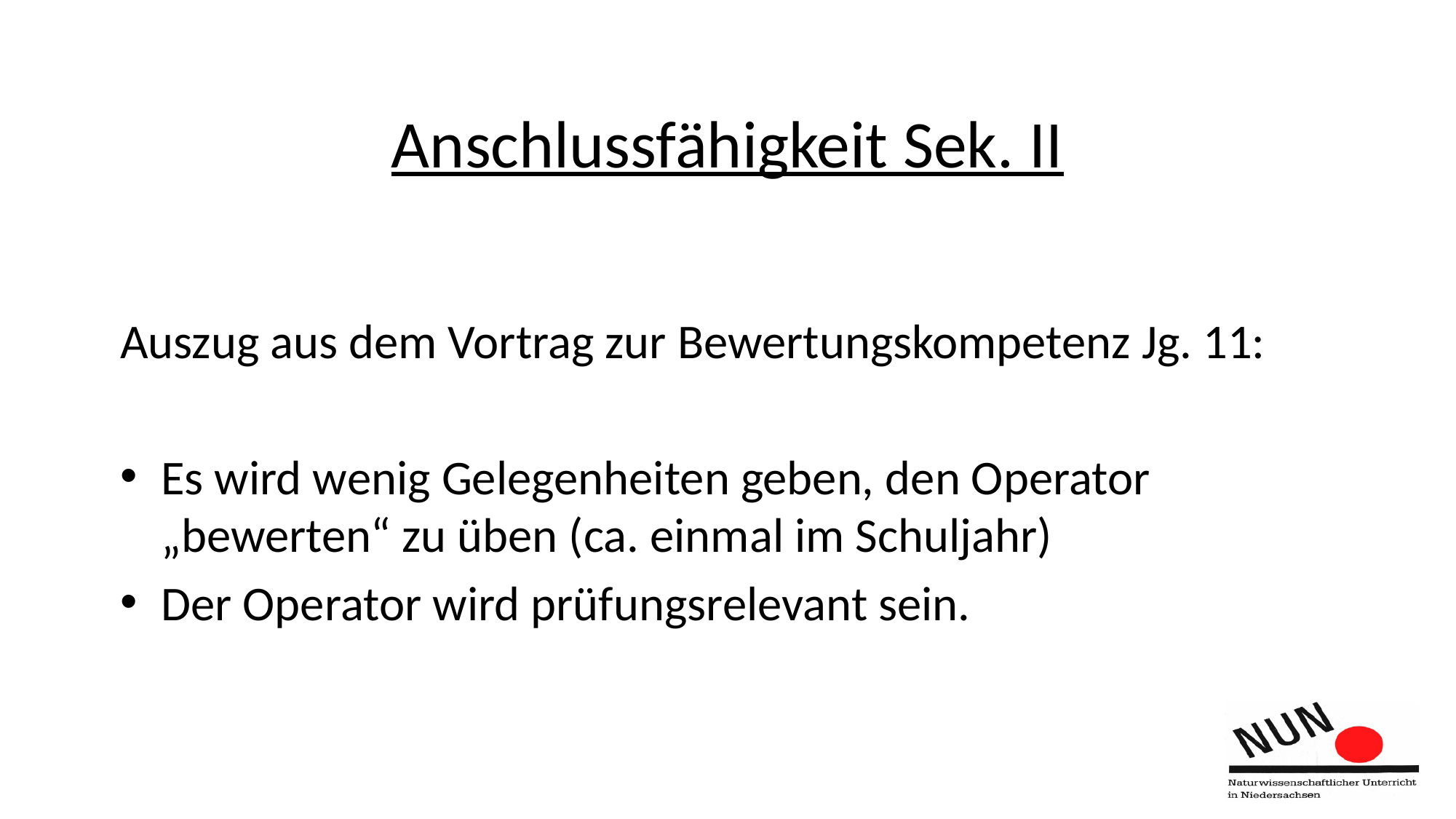

# Anschlussfähigkeit Sek. II

Auszug aus dem Vortrag zur Bewertungskompetenz Jg. 11:

Es wird wenig Gelegenheiten geben, den Operator „bewerten“ zu üben (ca. einmal im Schuljahr)
Der Operator wird prüfungsrelevant sein.